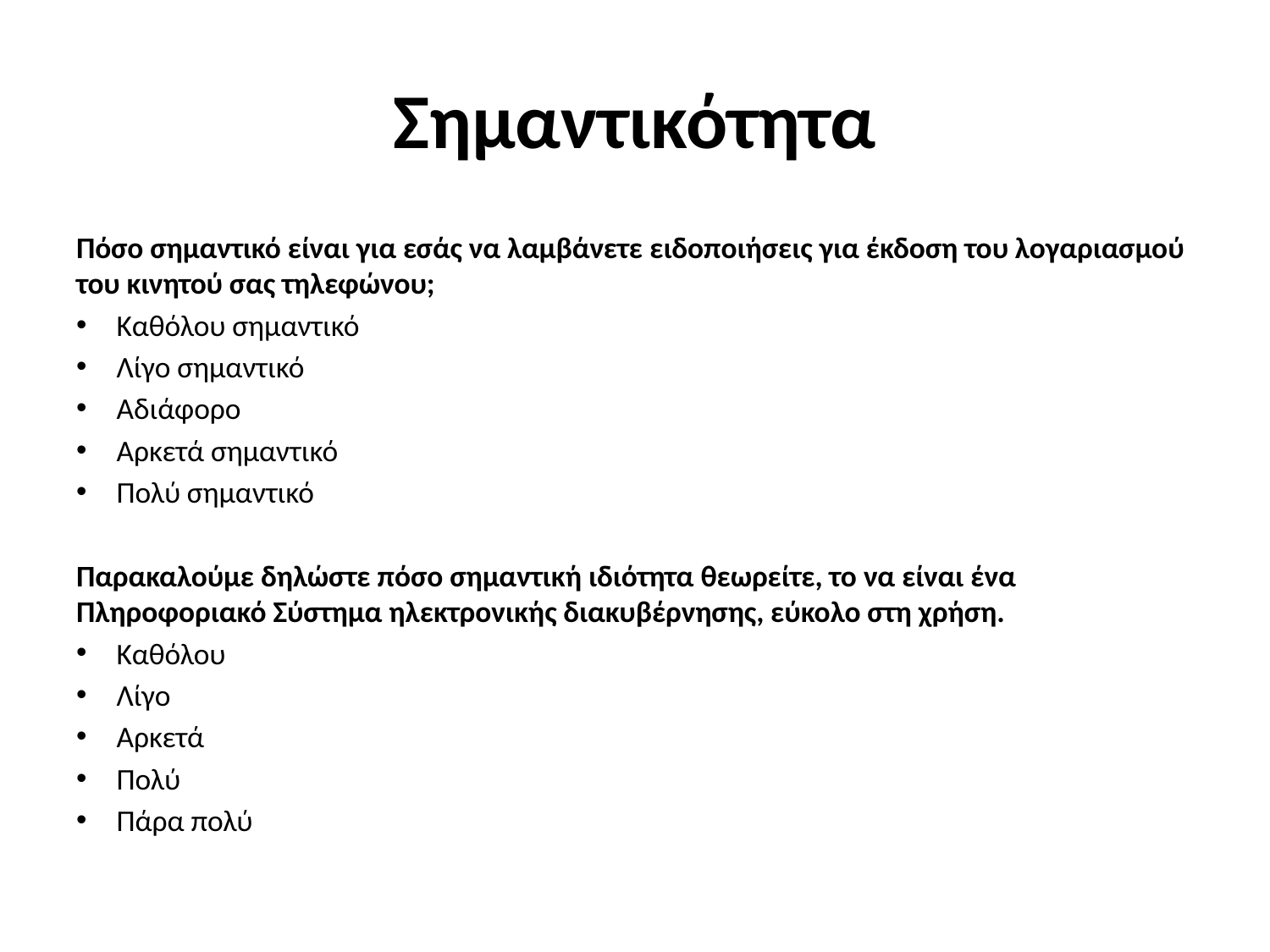

# Σημαντικότητα
Πόσο σημαντικό είναι για εσάς να λαμβάνετε ειδοποιήσεις για έκδοση του λογαριασμού του κινητού σας τηλεφώνου;
Καθόλου σημαντικό
Λίγο σημαντικό
Αδιάφορο
Αρκετά σημαντικό
Πολύ σημαντικό

Παρακαλούμε δηλώστε πόσο σημαντική ιδιότητα θεωρείτε, το να είναι ένα Πληροφοριακό Σύστημα ηλεκτρονικής διακυβέρνησης, εύκολο στη χρήση.
Καθόλου
Λίγο
Αρκετά
Πολύ
Πάρα πολύ